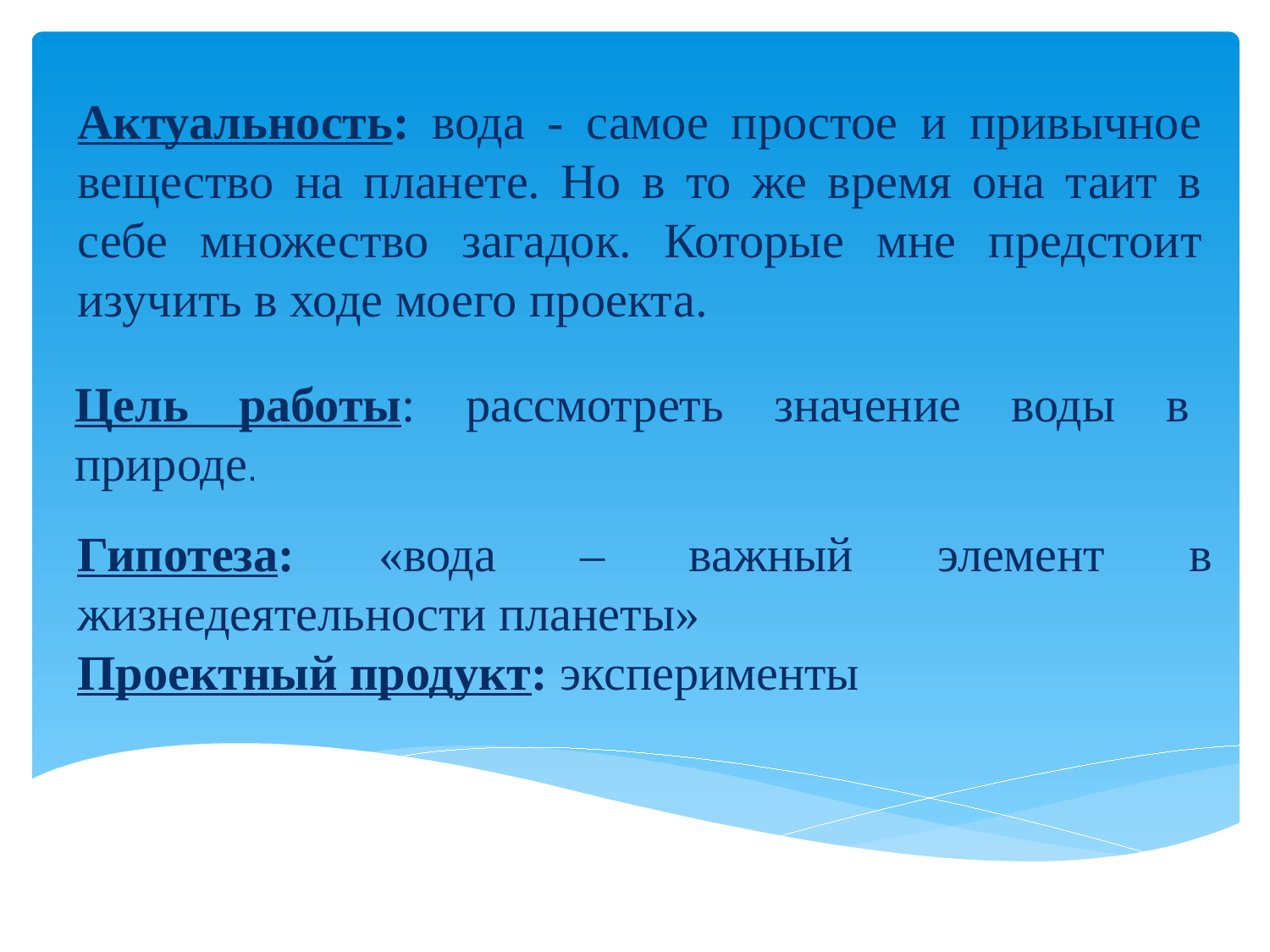

# Актуальность: вода - самое простое и привычное вещество на планете. Но в то же время она таит в себе множество загадок. Которые мне предстоит изучить в ходе моего проекта.
Цель работы: рассмотреть значение воды в природе.

Гипотеза: «вода – важный элемент в жизнедеятельности планеты»
Проектный продукт: эксперименты